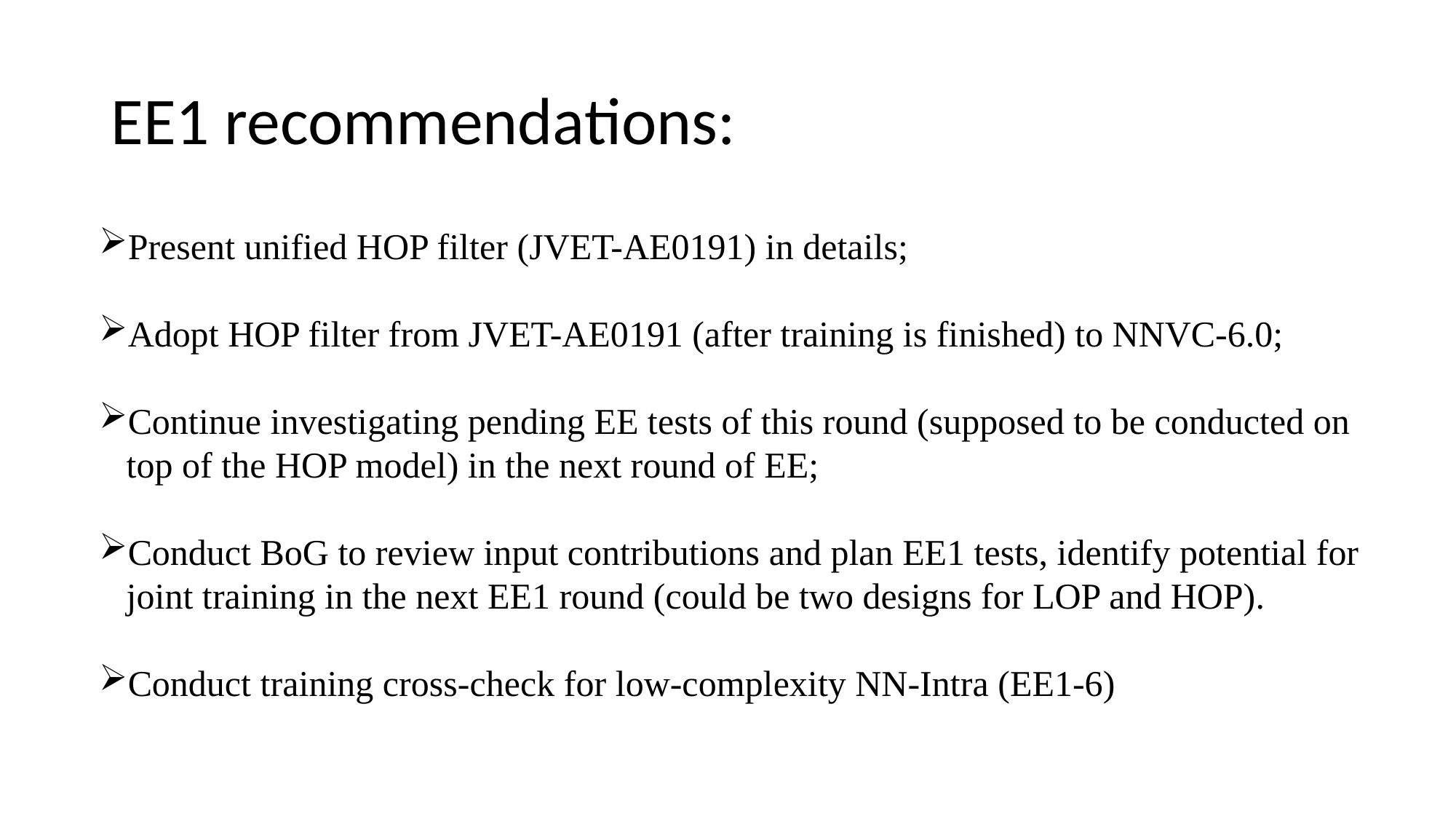

# EE1 recommendations:
Present unified HOP filter (JVET-AE0191) in details;

Adopt HOP filter from JVET-AE0191 (after training is finished) to NNVC-6.0;

Continue investigating pending EE tests of this round (supposed to be conducted on top of the HOP model) in the next round of EE;

Conduct BoG to review input contributions and plan EE1 tests, identify potential for joint training in the next EE1 round (could be two designs for LOP and HOP).

Conduct training cross-check for low-complexity NN-Intra (EE1-6)